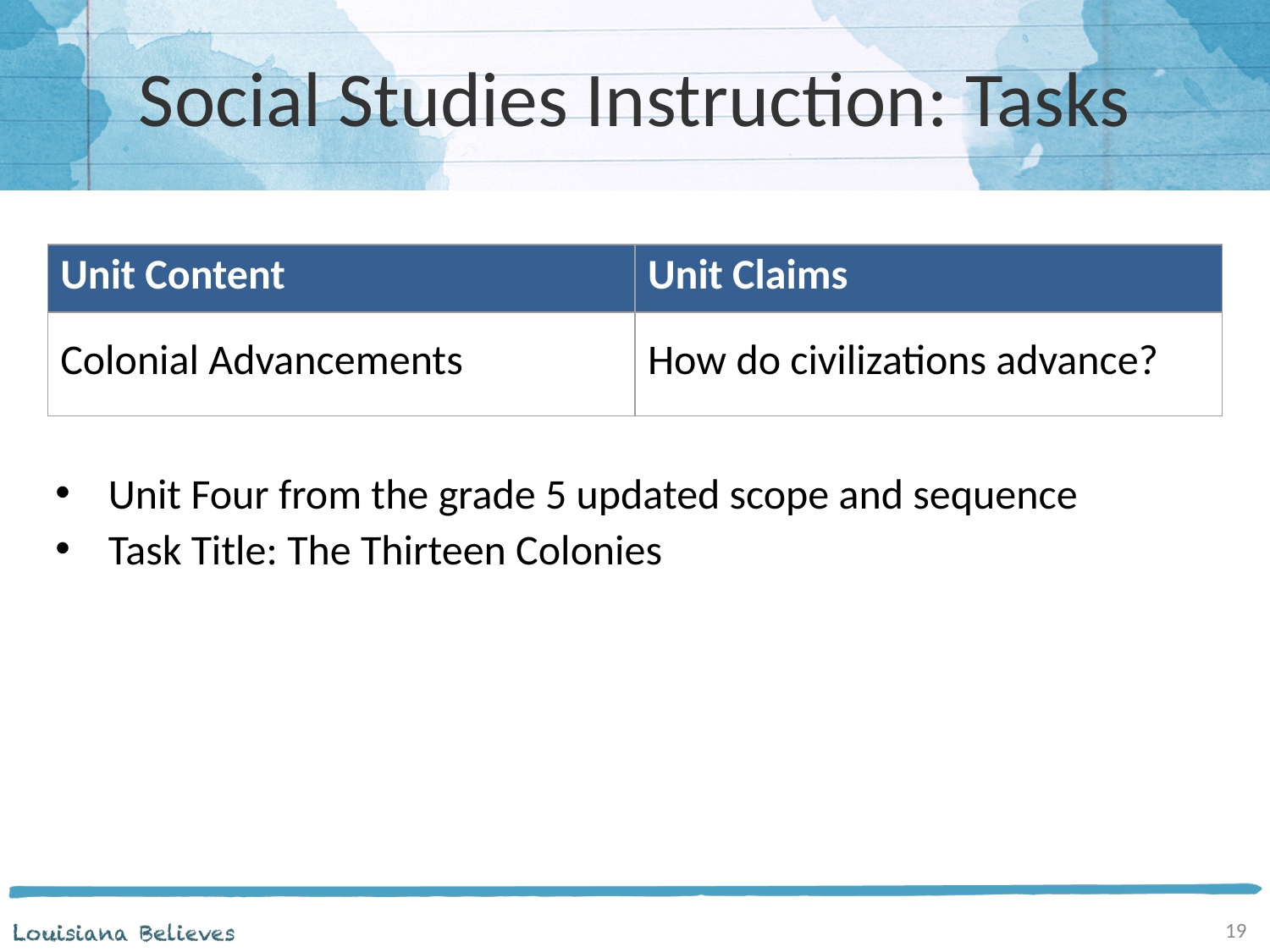

# Social Studies Instruction: Tasks
| Unit Content | Unit Claims |
| --- | --- |
| Colonial Advancements | How do civilizations advance? |
Unit Four from the grade 5 updated scope and sequence
Task Title: The Thirteen Colonies

19